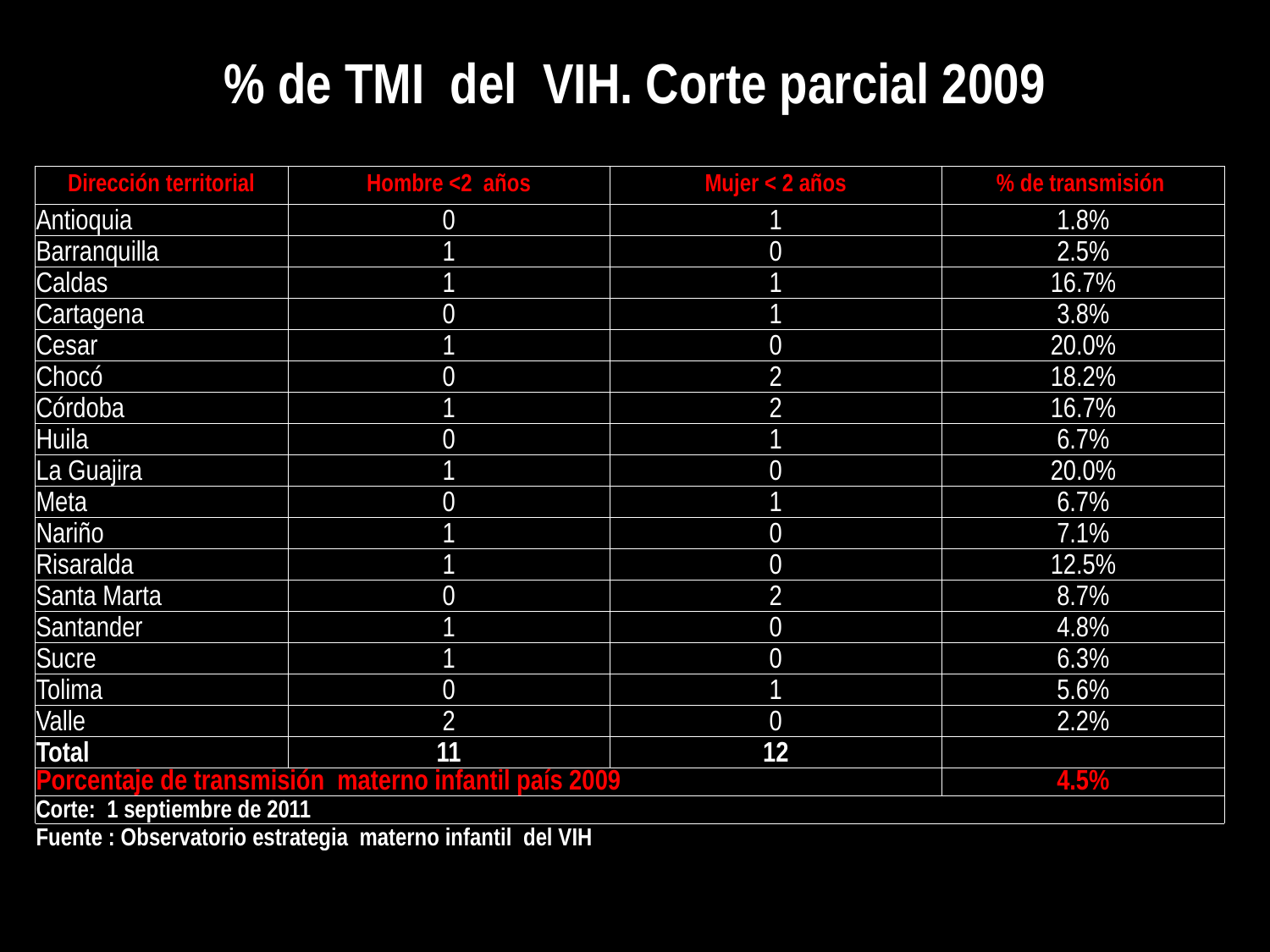

# % de TMI  del  VIH. Corte parcial 2009
| Dirección territorial | Hombre <2 años | Mujer < 2 años | % de transmisión |
| --- | --- | --- | --- |
| Antioquia | 0 | 1 | 1.8% |
| Barranquilla | 1 | 0 | 2.5% |
| Caldas | 1 | 1 | 16.7% |
| Cartagena | 0 | 1 | 3.8% |
| Cesar | 1 | 0 | 20.0% |
| Chocó | 0 | 2 | 18.2% |
| Córdoba | 1 | 2 | 16.7% |
| Huila | 0 | 1 | 6.7% |
| La Guajira | 1 | 0 | 20.0% |
| Meta | 0 | 1 | 6.7% |
| Nariño | 1 | 0 | 7.1% |
| Risaralda | 1 | 0 | 12.5% |
| Santa Marta | 0 | 2 | 8.7% |
| Santander | 1 | 0 | 4.8% |
| Sucre | 1 | 0 | 6.3% |
| Tolima | 0 | 1 | 5.6% |
| Valle | 2 | 0 | 2.2% |
| Total | 11 | 12 |  |
| Porcentaje de transmisión materno infantil país 2009 |  |  | 4.5% |
| Corte: 1 septiembre de 2011 |  |  |  |
| Fuente : Observatorio estrategia materno infantil del VIH |  |  |  |